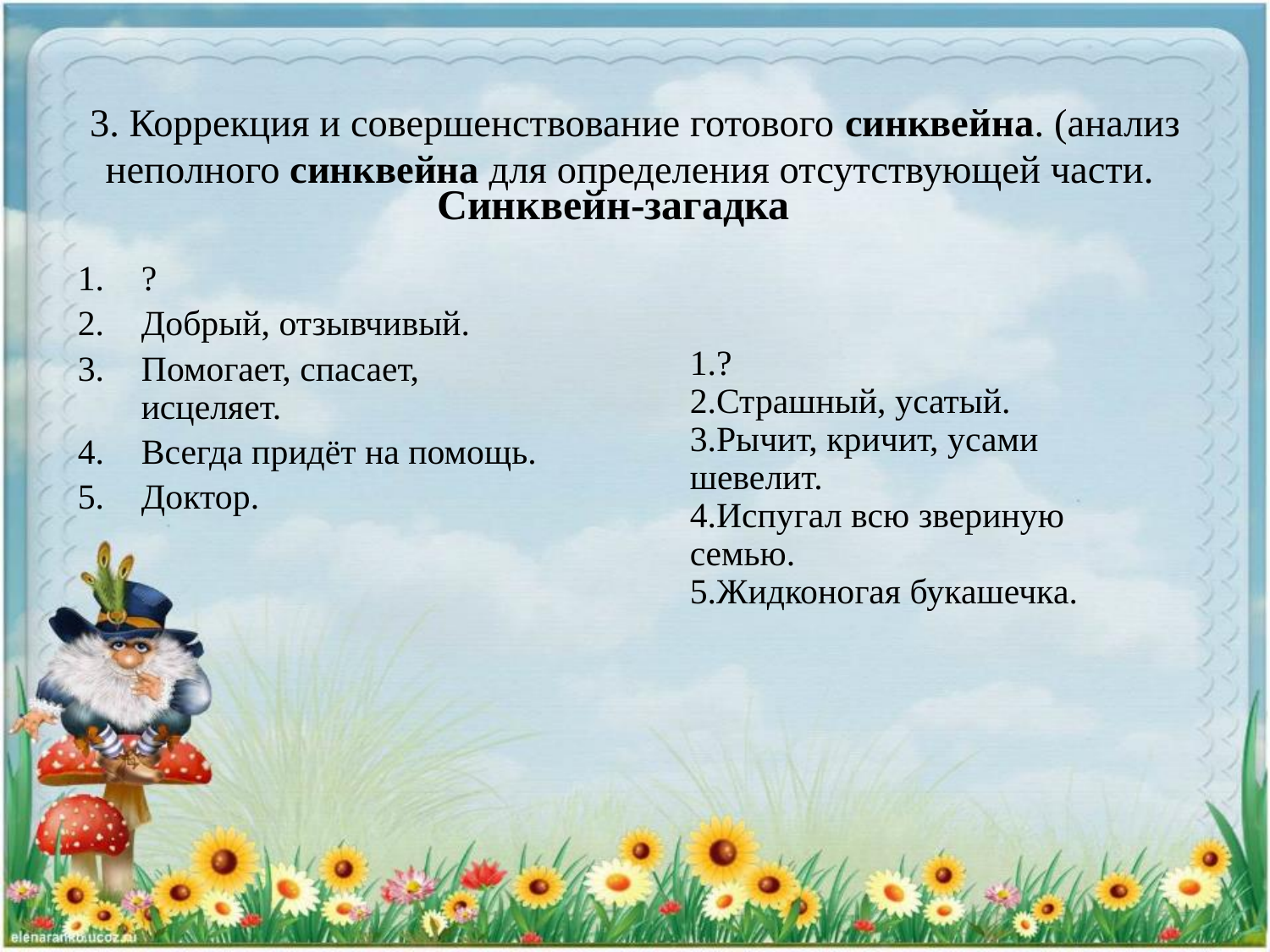

# 3. Коррекция и совершенствование готового синквейна. (анализ неполного синквейна для определения отсутствующей части.
Синквейн-загадка
?
Добрый, отзывчивый.
Помогает, спасает, исцеляет.
Всегда придёт на помощь.
Доктор.

?
Страшный, усатый.
Рычит, кричит, усами шевелит.
Испугал всю звериную семью.
Жидконогая букашечка.